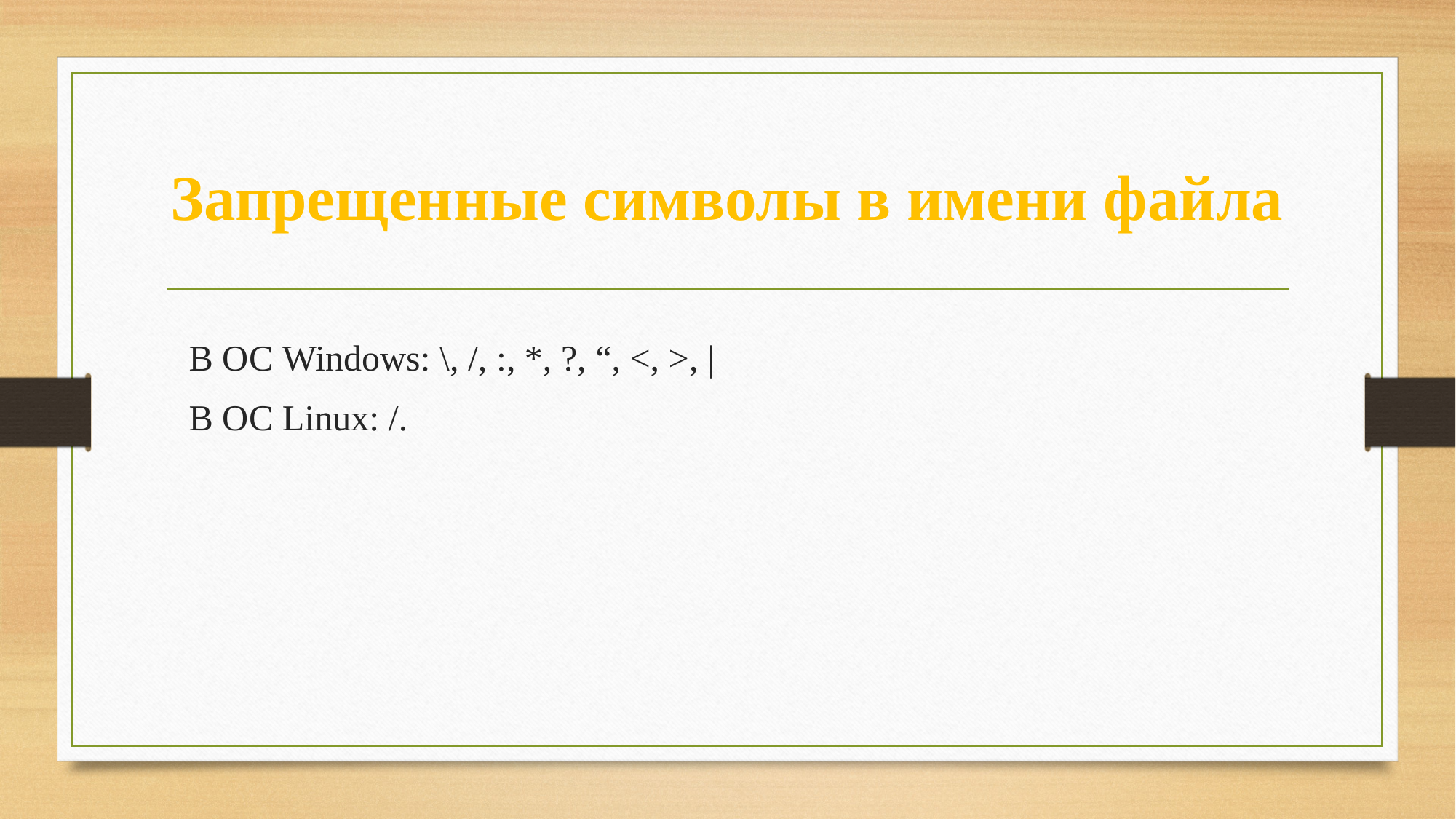

# Запрещенные символы в имени файла
В ОС Windows: \, /, :, *, ?, “, <, >, |
В ОС Linux: /.